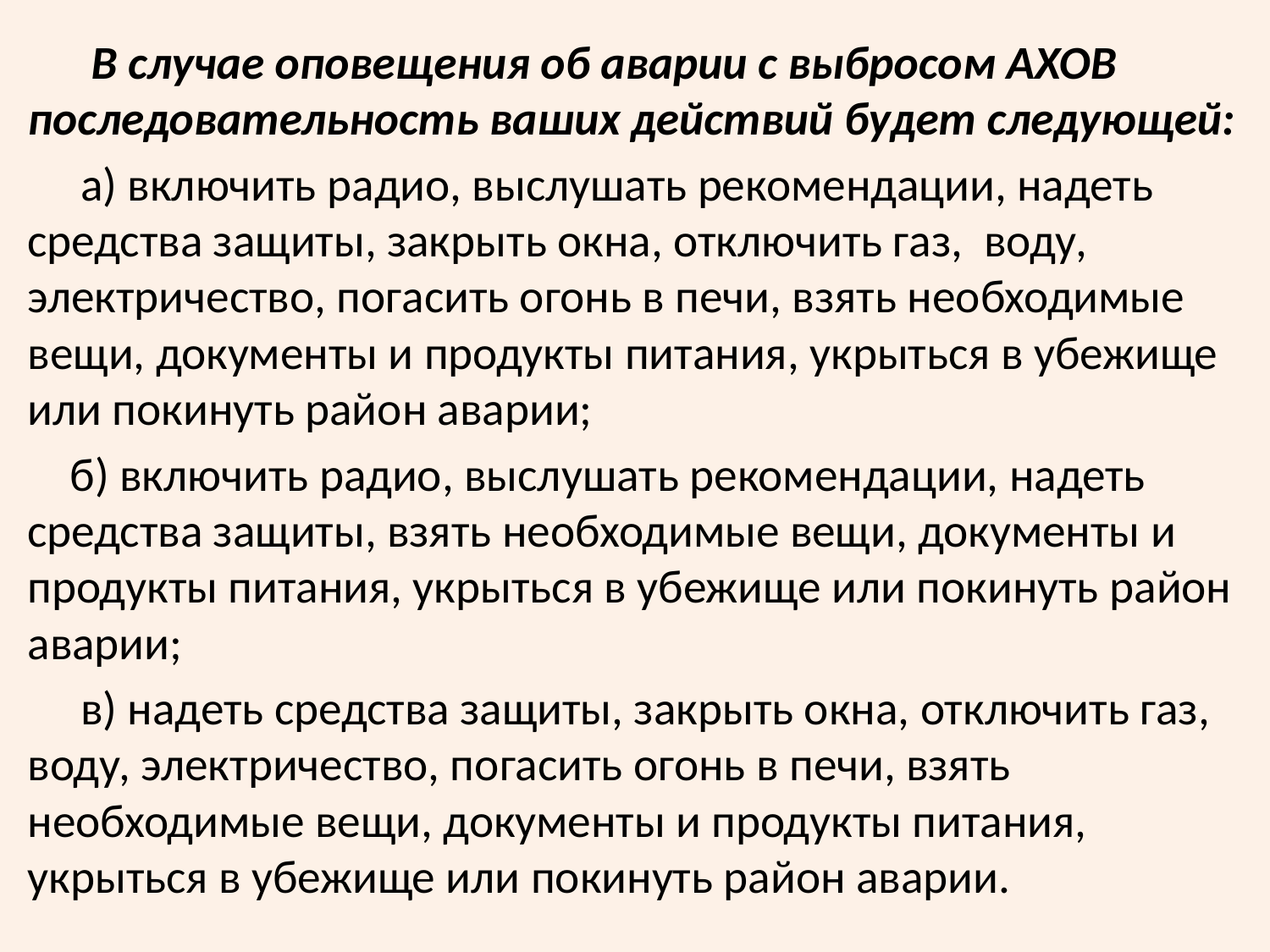

#
      В случае оповещения об аварии с выбросом АХОВ последовательность ваших действий будет следующей:
     а) включить радио, выслушать рекомендации, надеть средства защиты, закрыть окна, отключить газ,  воду, электричество, погасить огонь в печи, взять необходимые вещи, документы и продукты питания, укрыться в убежище или покинуть район аварии;
    б) включить радио, выслушать рекомендации, надеть средства защиты, взять необходимые вещи, документы и продукты питания, укрыться в убежище или покинуть район аварии;
     в) надеть средства защиты, закрыть окна, отключить газ, воду, электричество, погасить огонь в печи, взять необходимые вещи, документы и продукты питания, укрыться в убежище или покинуть район аварии.